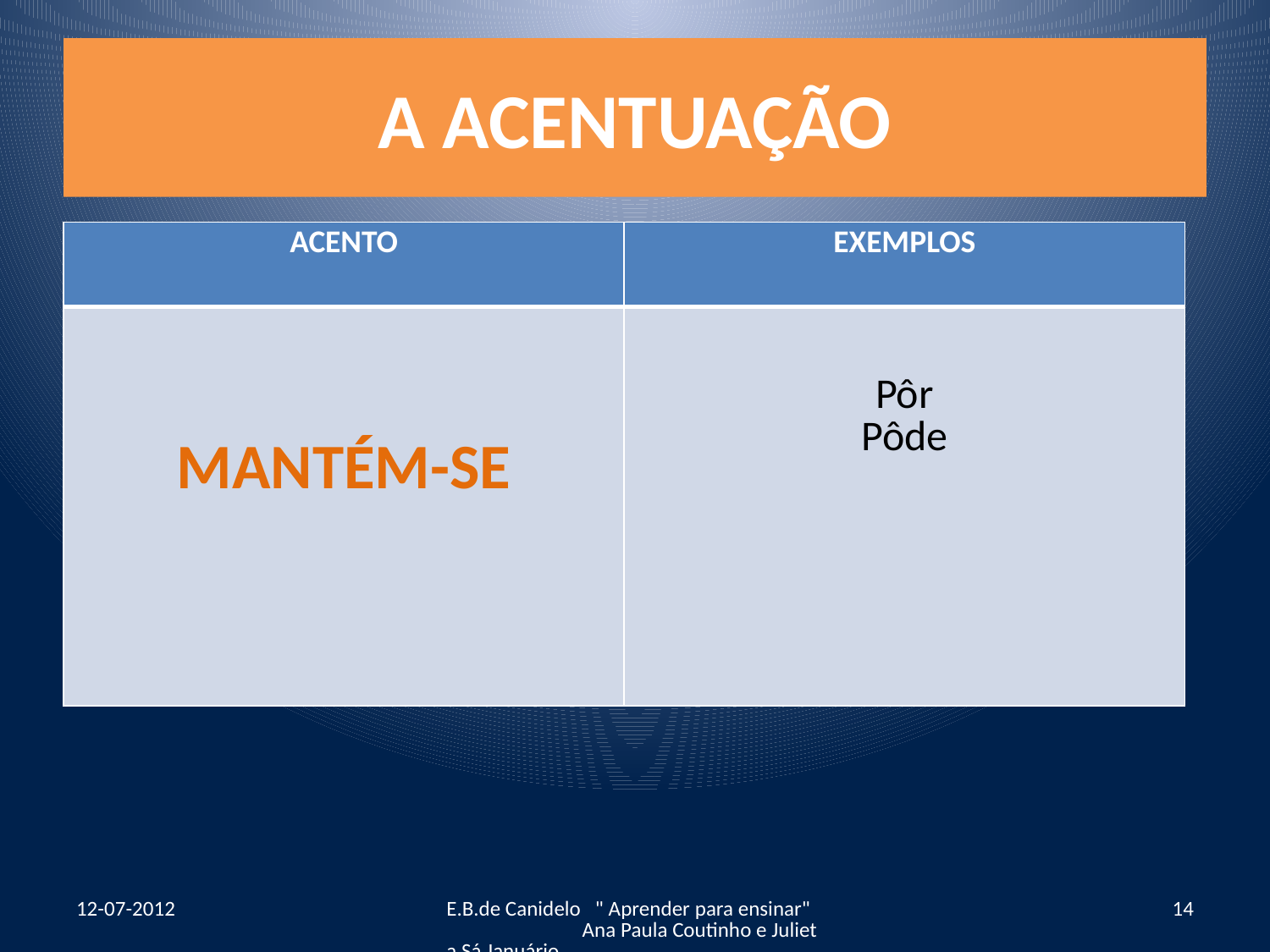

# A ACENTUAÇÃO
| ACENTO | EXEMPLOS |
| --- | --- |
| MANTÉM-SE | Pôr Pôde |
12-07-2012
E.B.de Canidelo   " Aprender para ensinar"                              Ana Paula Coutinho e Julieta Sá Januário
14